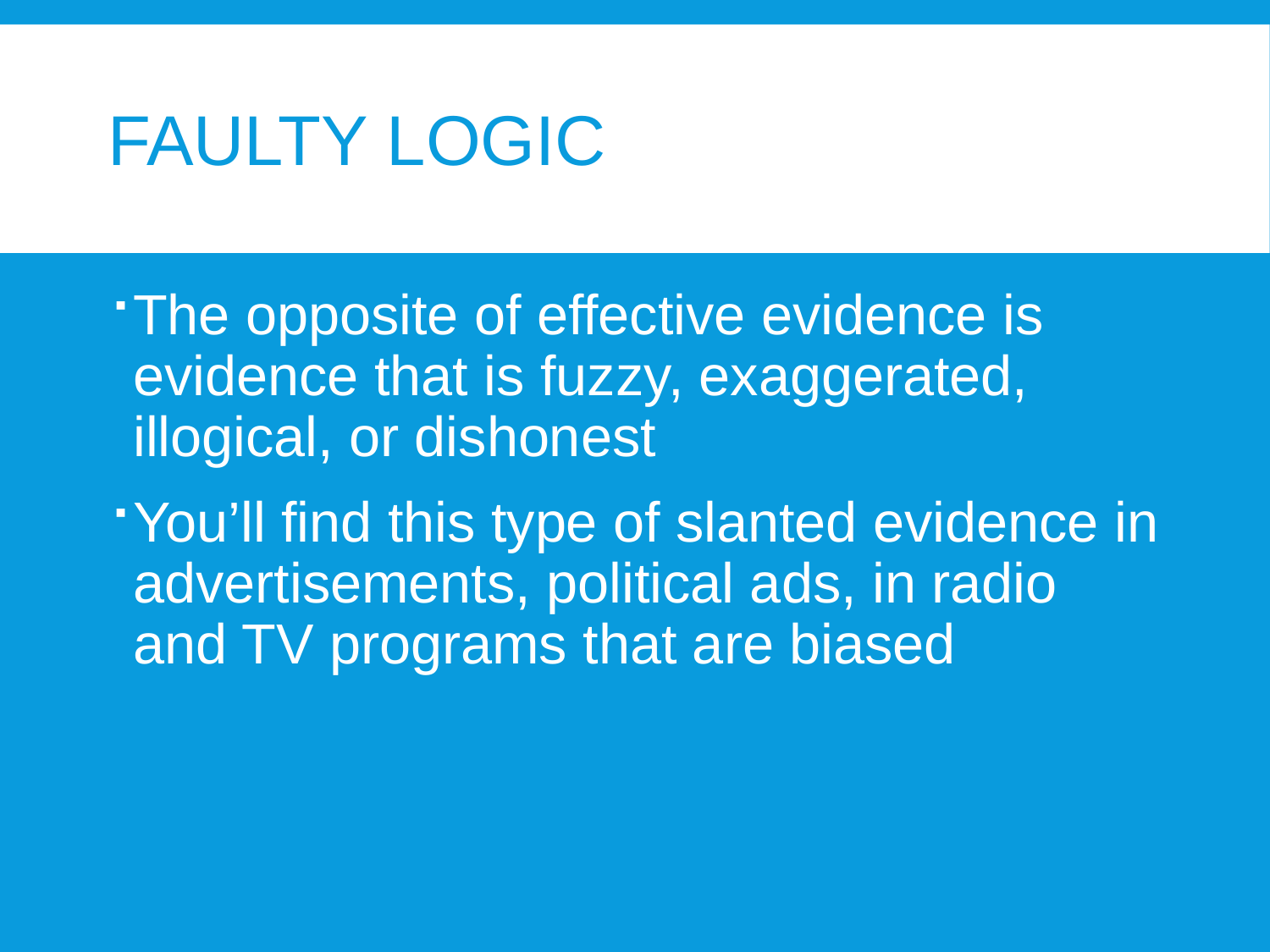

# Faulty logic
The opposite of effective evidence is evidence that is fuzzy, exaggerated, illogical, or dishonest
You’ll find this type of slanted evidence in advertisements, political ads, in radio and TV programs that are biased